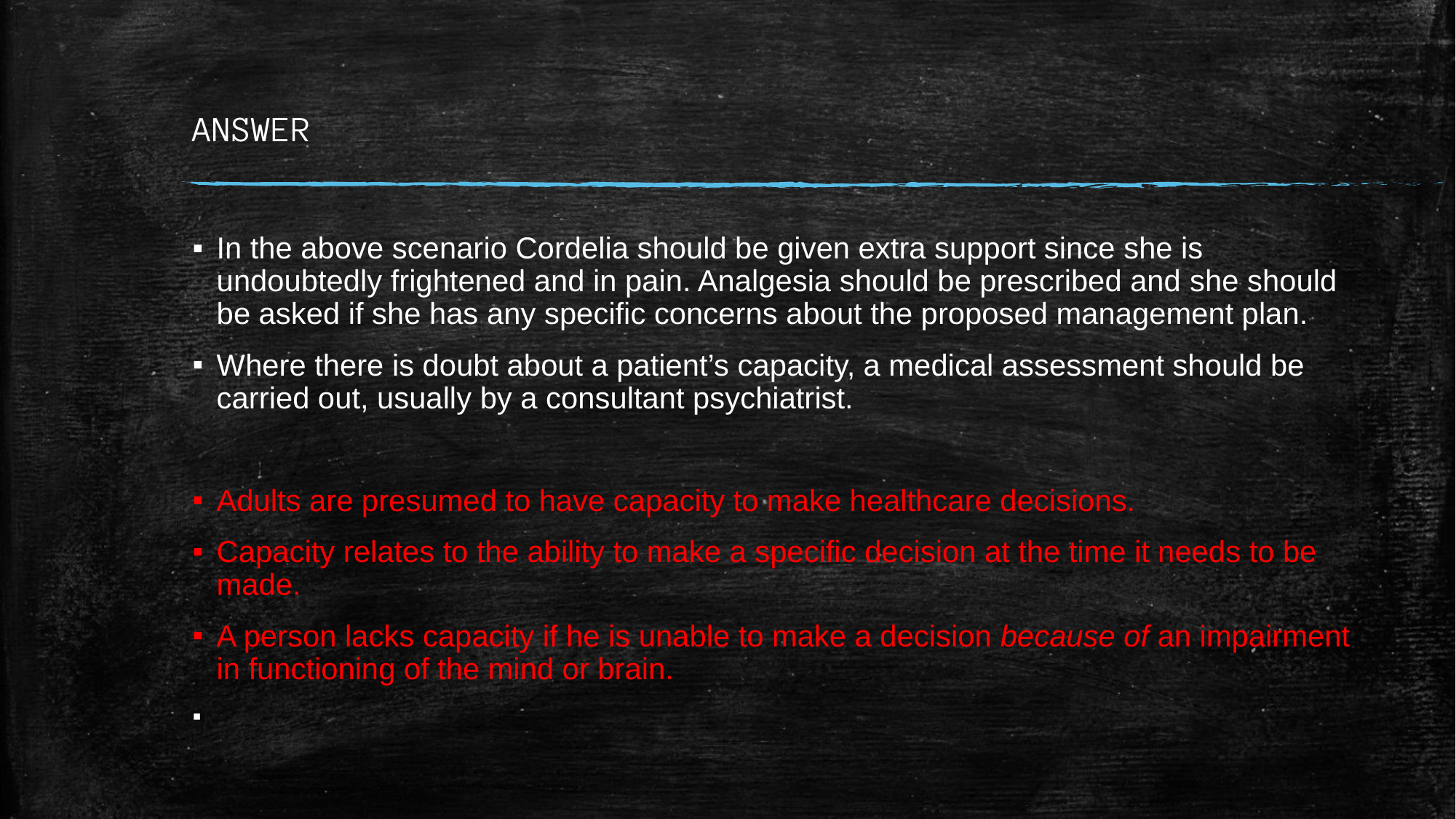

# ANSWER
In the above scenario Cordelia should be given extra support since she is undoubtedly frightened and in pain. Analgesia should be prescribed and she should be asked if she has any specific concerns about the proposed management plan.
Where there is doubt about a patient’s capacity, a medical assessment should be carried out, usually by a consultant psychiatrist.

Adults are presumed to have capacity to make healthcare decisions.
Capacity relates to the ability to make a specific decision at the time it needs to be made.
A person lacks capacity if he is unable to make a decision because of an impairment in functioning of the mind or brain.